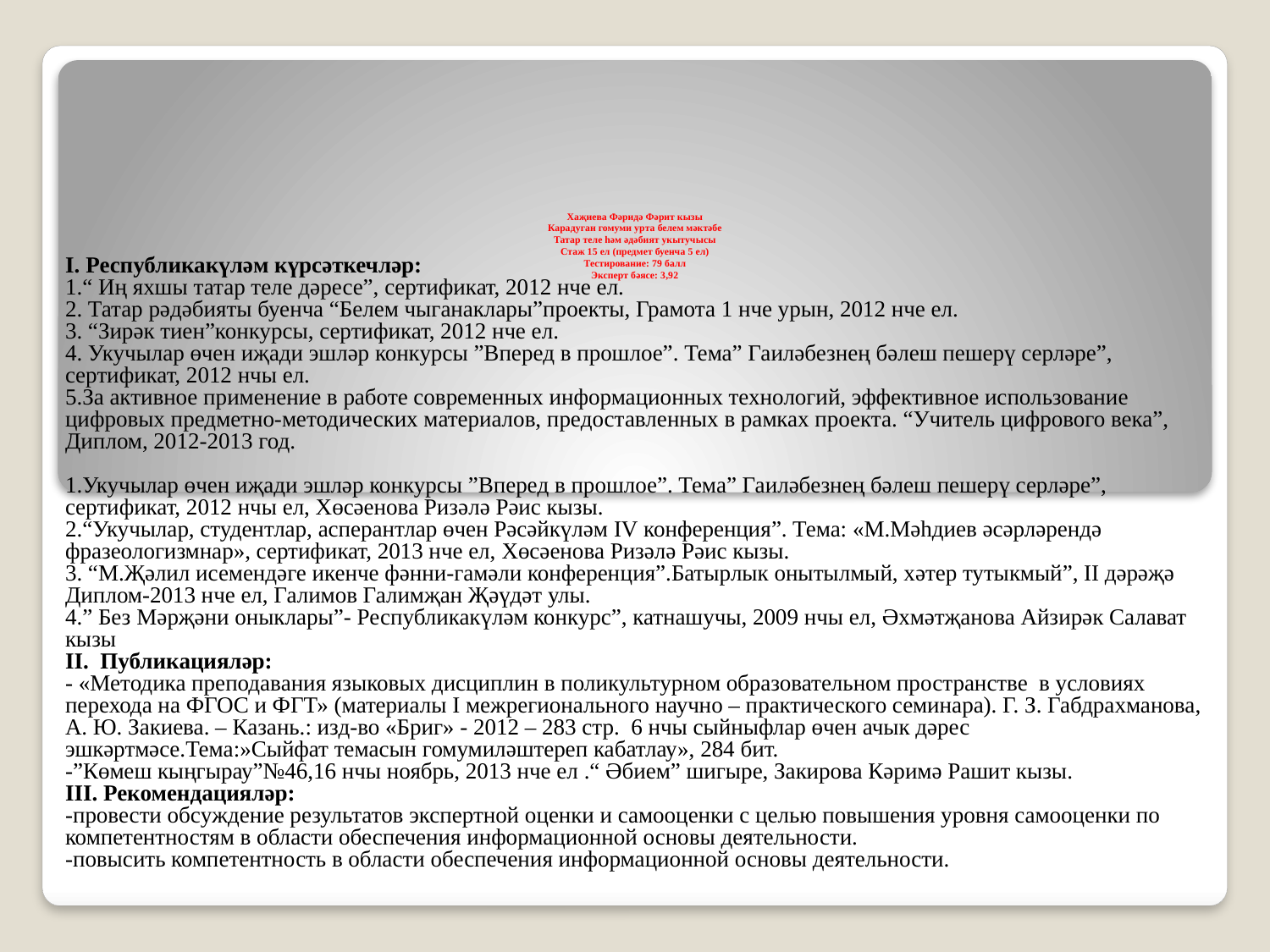

# Хаҗиева Фәридә Фәрит кызы Карадуган гомуми урта белем мәктәбе Татар теле һәм әдәбият укытучысы Стаж 15 ел (предмет буенча 5 ел) Тестирование: 79 балл Эксперт бәясе: 3,92

I. Республикакүләм күрсәткечләр:
1.“ Иң яхшы татар теле дәресе”, сертификат, 2012 нче ел.
2. Татар рәдәбияты буенча “Белем чыганаклары”проекты, Грамота 1 нче урын, 2012 нче ел.
3. “Зирәк тиен”конкурсы, сертификат, 2012 нче ел.
4. Укучылар өчен иҗади эшләр конкурсы ”Вперед в прошлое”. Тема” Гаиләбезнең бәлеш пешерү серләре”, сертификат, 2012 нчы ел.
5.За активное применение в работе современных информационных технологий, эффективное использование цифровых предметно-методических материалов, предоставленных в рамках проекта. “Учитель цифрового века”, Диплом, 2012-2013 год.

1.Укучылар өчен иҗади эшләр конкурсы ”Вперед в прошлое”. Тема” Гаиләбезнең бәлеш пешерү серләре”, сертификат, 2012 нчы ел, Хөсәенова Ризәлә Рәис кызы.
2.“Укучылар, студентлар, асперантлар өчен Рәсәйкүләм IV конференция”. Тема: «М.Мәһдиев әсәрләрендә фразеологизмнар», сертификат, 2013 нче ел, Хөсәенова Ризәлә Рәис кызы.
3. “М.Җәлил исемендәге икенче фәнни-гамәли конференция”.Батырлык онытылмый, хәтер тутыкмый”, II дәрәҗә Диплом-2013 нче ел, Галимов Галимҗан Җәүдәт улы.
4.” Без Мәрҗәни оныклары”- Республикакүләм конкурс”, катнашучы, 2009 нчы ел, Әхмәтҗанова Айзирәк Салават кызы
II.  Публикацияләр:
- «Методика преподавания языковых дисциплин в поликультурном образовательном пространстве  в условиях перехода на ФГОС и ФГТ» (материалы I межрегионального научно – практического семинара). Г. З. Габдрахманова,  А. Ю. Закиева. – Казань.: изд-во «Бриг» - 2012 – 283 стр.  6 нчы сыйныфлар өчен ачык дәрес эшкәртмәсе.Тема:»Сыйфат темасын гомумиләштереп кабатлау», 284 бит.
-”Көмеш кыңгырау”№46,16 нчы ноябрь, 2013 нче ел .“ Әбием” шигыре, Закирова Кәримә Рашит кызы.
III. Рекомендацияләр:
-провести обсуждение результатов экспертной оценки и самооценки с целью повышения уровня самооценки по компетентностям в области обеспечения информационной основы деятельности.
-повысить компетентность в области обеспечения информационной основы деятельности.